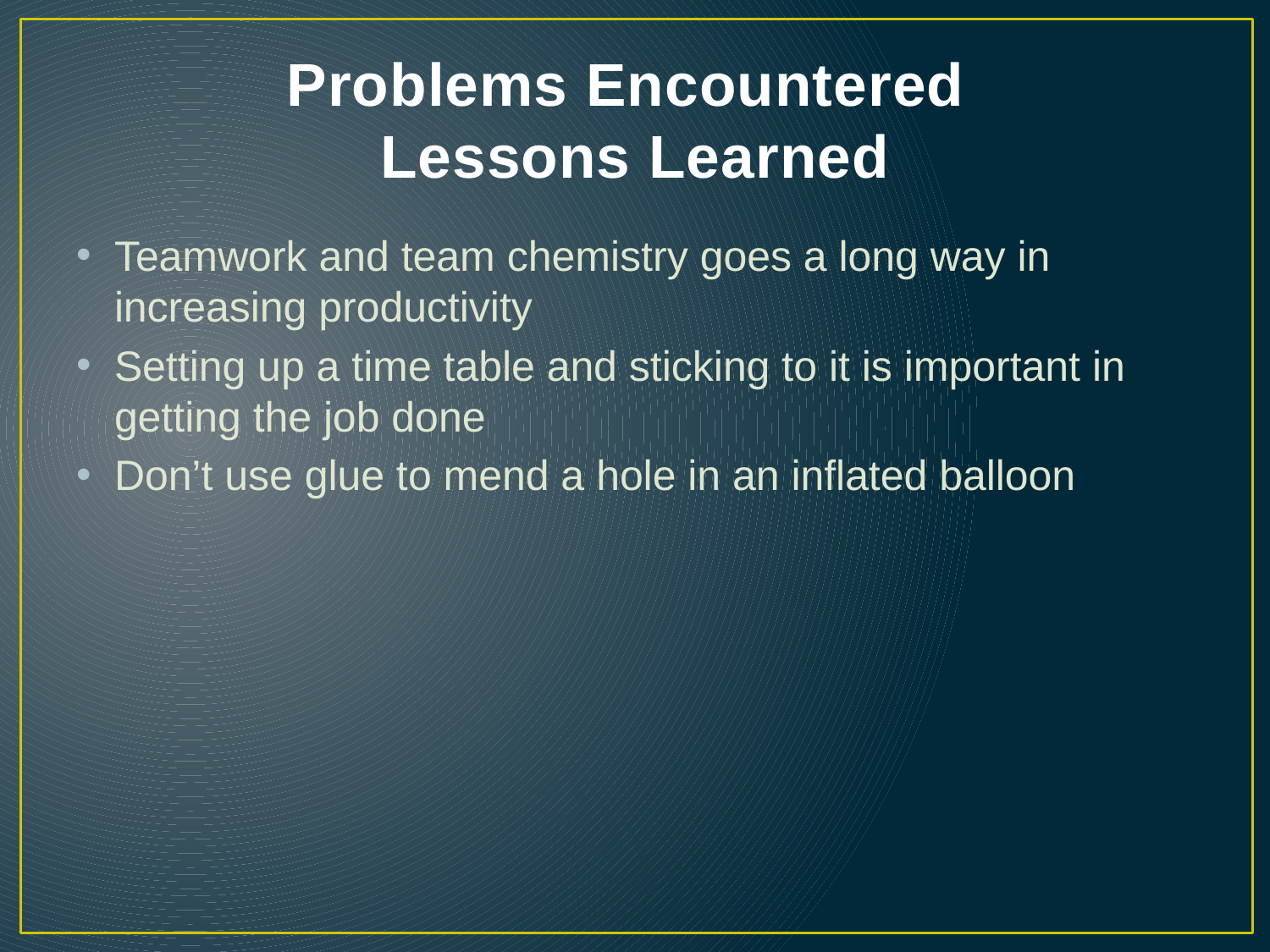

# Problems Encountered Lessons Learned
Teamwork and team chemistry goes a long way in increasing productivity
Setting up a time table and sticking to it is important in getting the job done
Don’t use glue to mend a hole in an inflated balloon